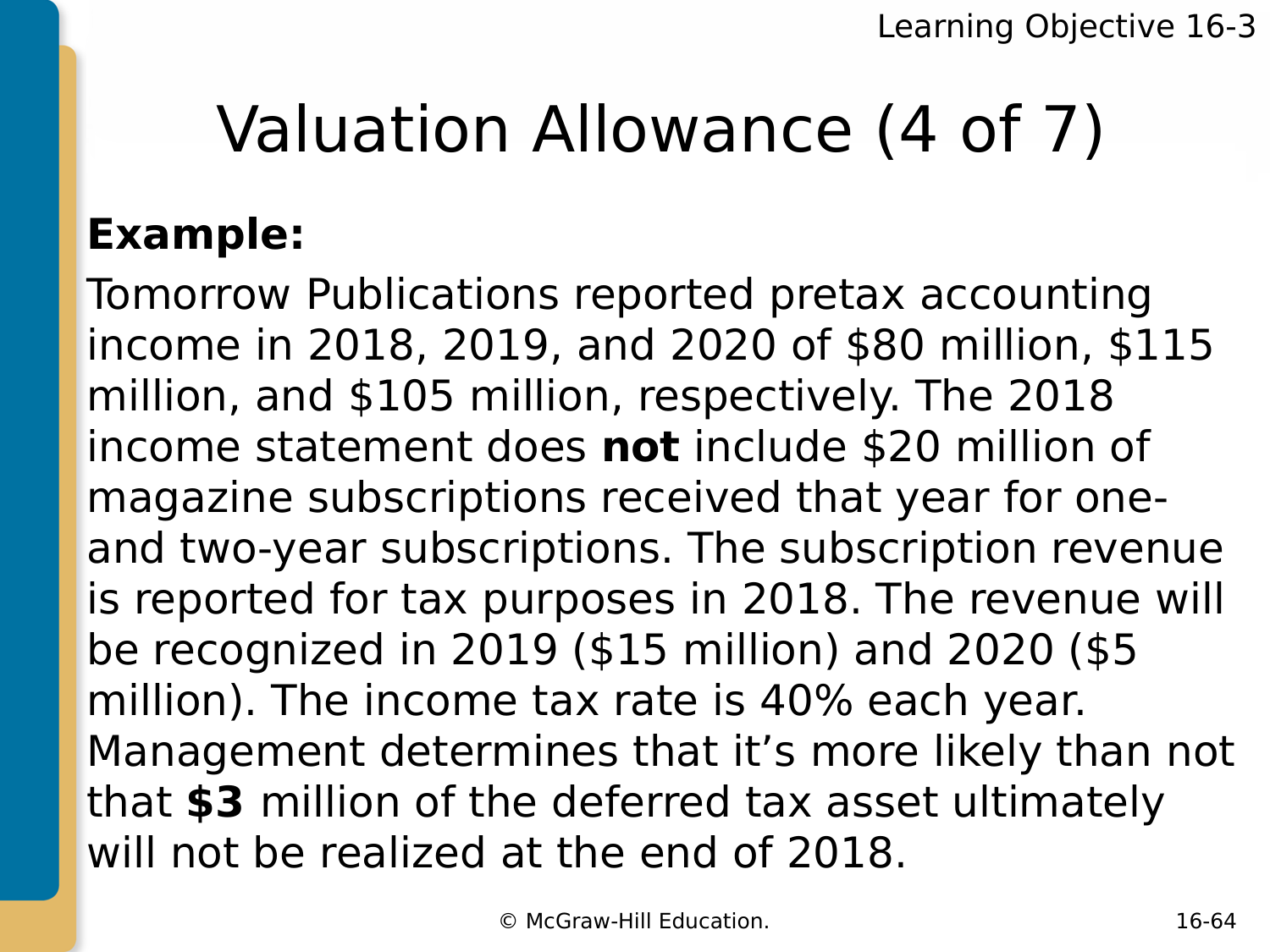

Learning Objective 16-3
# Valuation Allowance (4 of 7)
Example:
Tomorrow Publications reported pretax accounting income in 2018, 2019, and 2020 of $80 million, $115 million, and $105 million, respectively. The 2018 income statement does not include $20 million of magazine subscriptions received that year for one- and two-year subscriptions. The subscription revenue is reported for tax purposes in 2018. The revenue will be recognized in 2019 ($15 million) and 2020 ($5 million). The income tax rate is 40% each year. Management determines that it’s more likely than not that $3 million of the deferred tax asset ultimately will not be realized at the end of 2018.